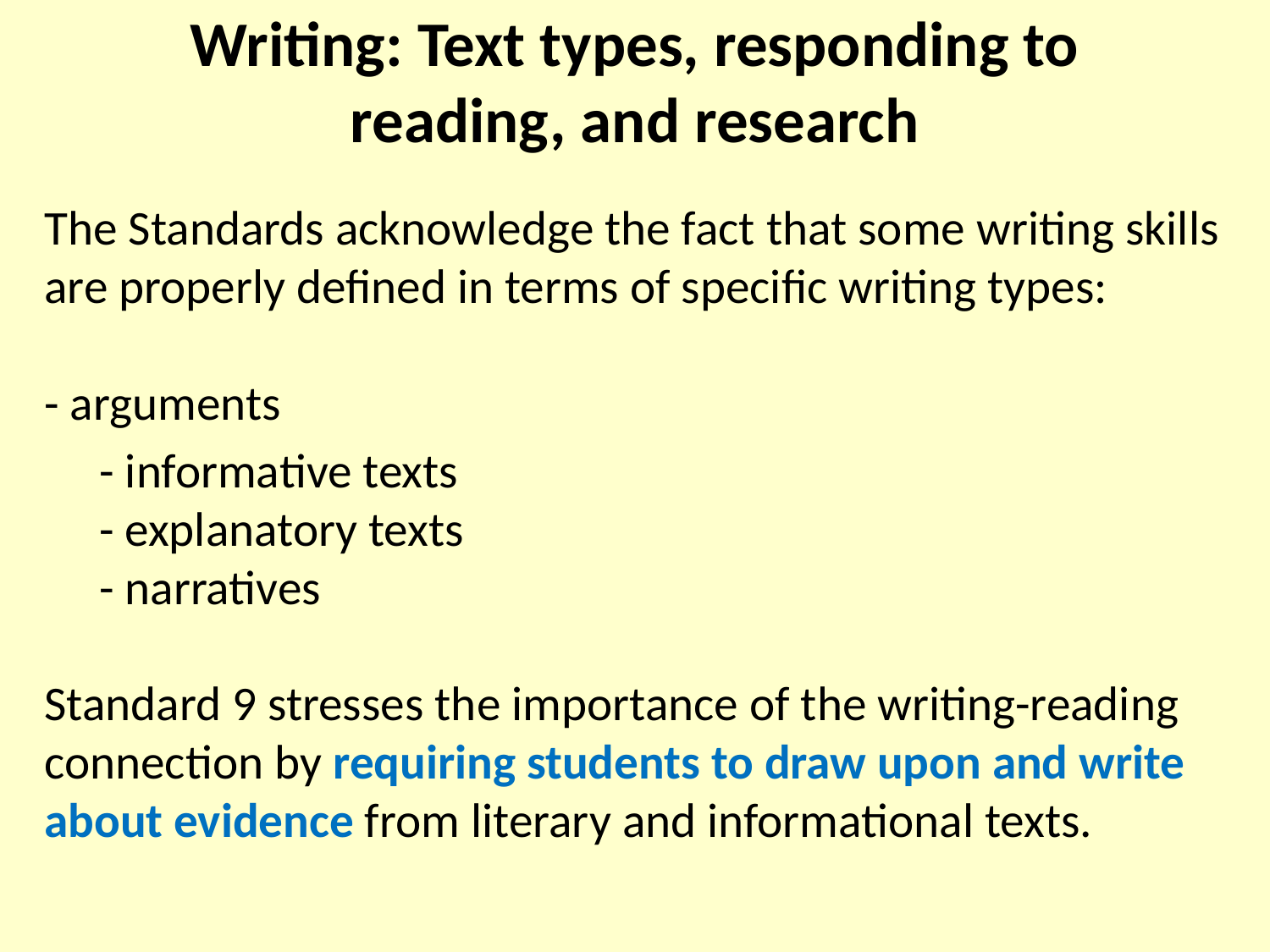

# Writing: Text types, responding to reading, and research
The Standards acknowledge the fact that some writing skills are properly defined in terms of specific writing types:
- arguments
     - informative texts
     - explanatory texts
     - narratives
Standard 9 stresses the importance of the writing-reading connection by requiring students to draw upon and write about evidence from literary and informational texts.